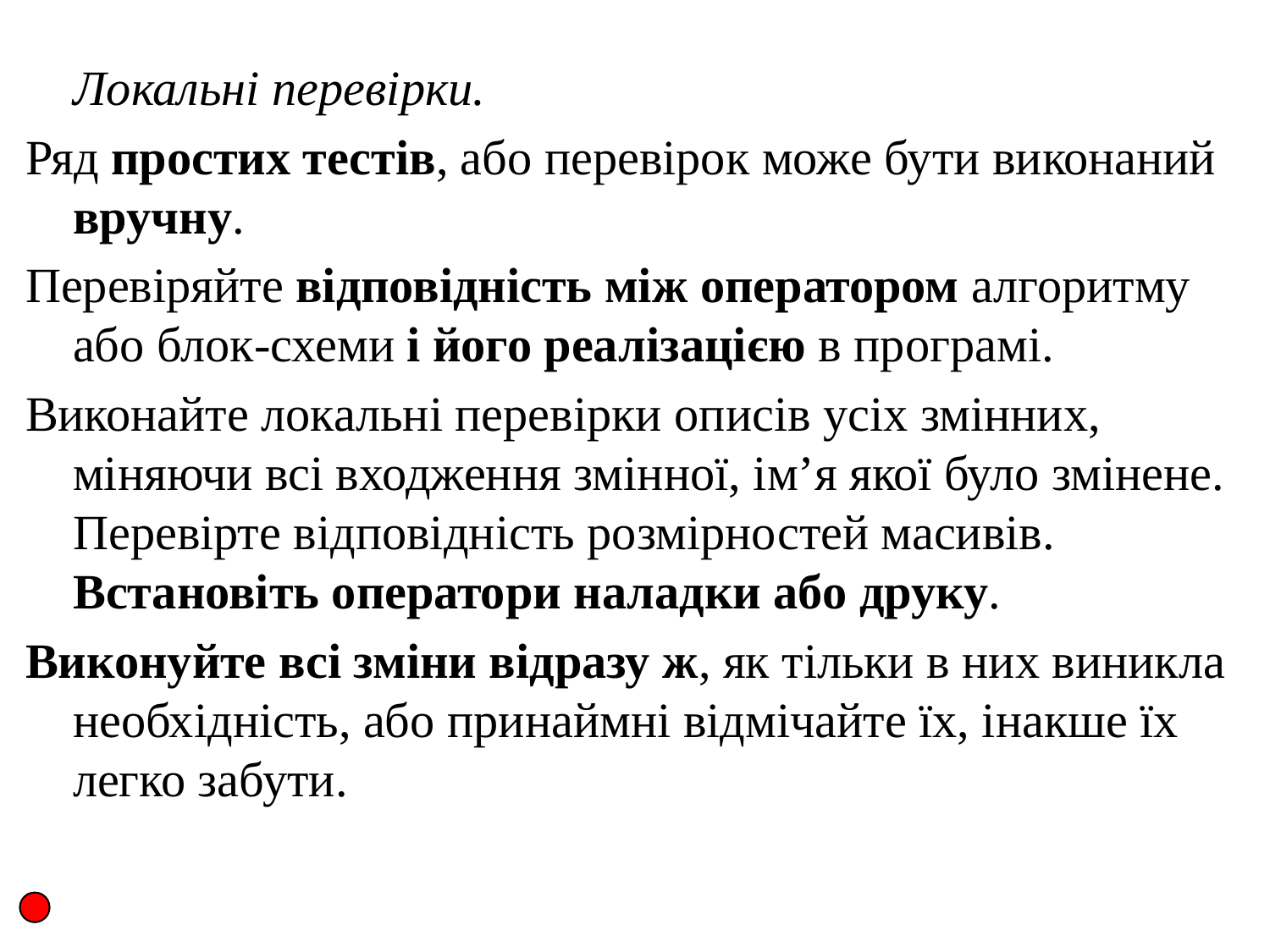

Локальні перевірки.
Ряд простих тестів, або перевірок може бути виконаний вручну.
Перевіряйте відповідність між оператором алгоритму або блок-схеми і його реалізацією в програмі.
Виконайте локальні перевірки описів усіх змінних, міняючи всі входження змінної, ім’я якої було змінене. Перевірте відповідність розмірностей масивів. Встановіть оператори наладки або друку.
Виконуйте всі зміни відразу ж, як тільки в них виникла необхідність, або принаймні відмічайте їх, інакше їх легко забути.